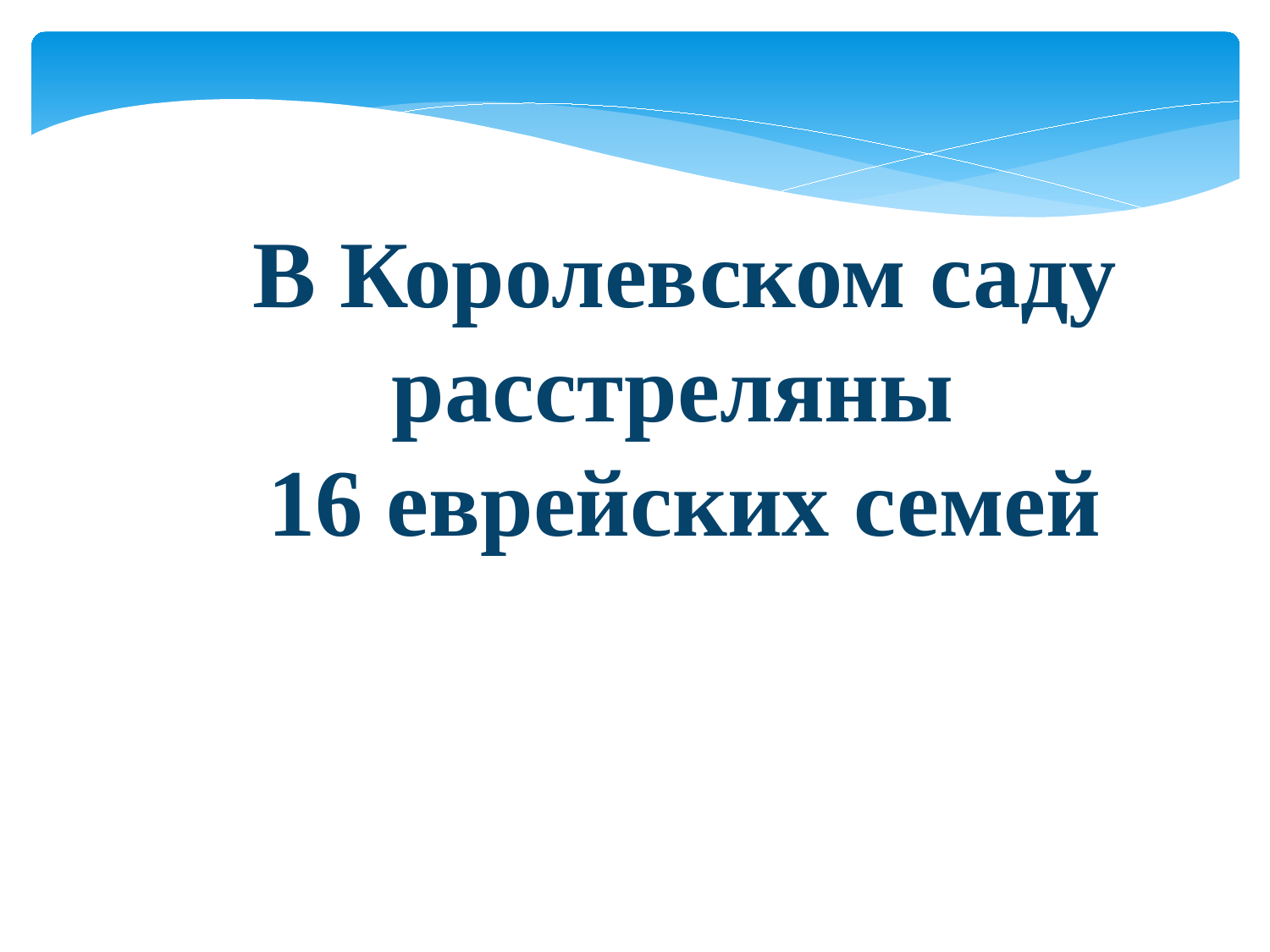

В Королевском саду расстреляны
16 еврейских семей